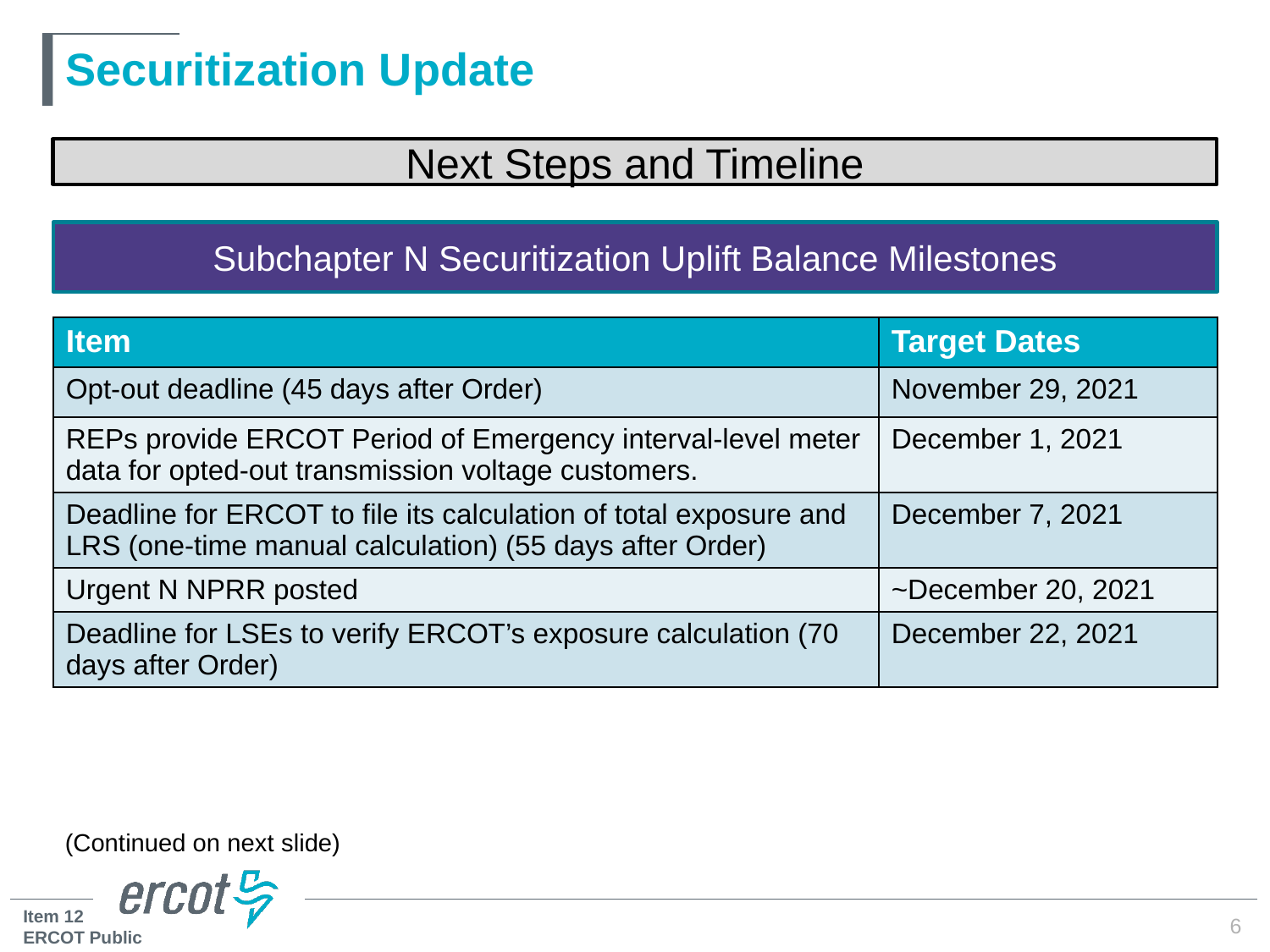

# Securitization Update
Next Steps and Timeline
Subchapter N Securitization Uplift Balance Milestones
| Item | Target Dates |
| --- | --- |
| Opt-out deadline (45 days after Order) | November 29, 2021 |
| REPs provide ERCOT Period of Emergency interval-level meter data for opted-out transmission voltage customers. | December 1, 2021 |
| Deadline for ERCOT to file its calculation of total exposure and LRS (one-time manual calculation) (55 days after Order) | December 7, 2021 |
| Urgent N NPRR posted | ~December 20, 2021 |
| Deadline for LSEs to verify ERCOT’s exposure calculation (70 days after Order) | December 22, 2021 |
(Continued on next slide)
6